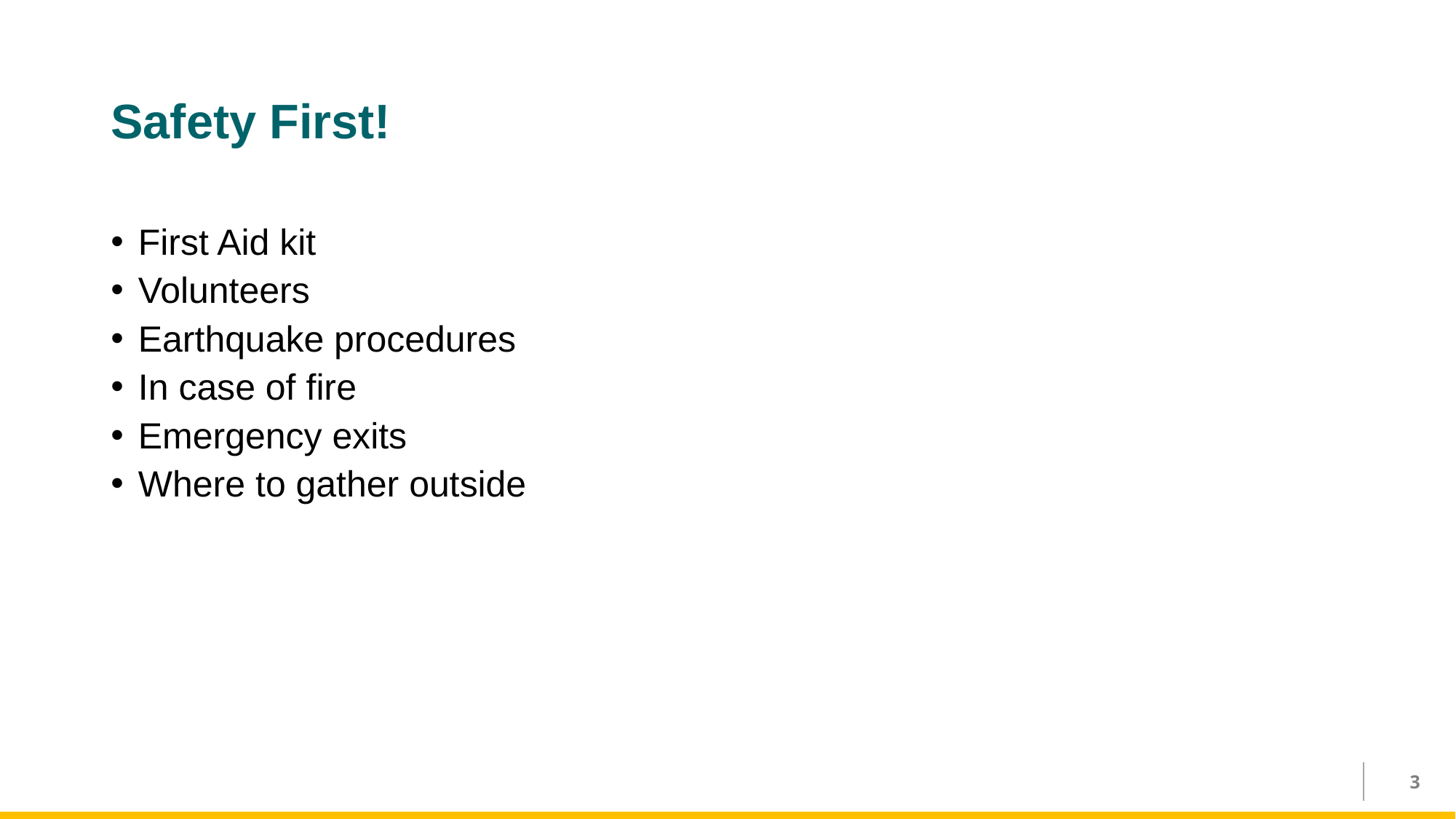

# Safety First!
First Aid kit
Volunteers
Earthquake procedures
In case of fire
Emergency exits
Where to gather outside